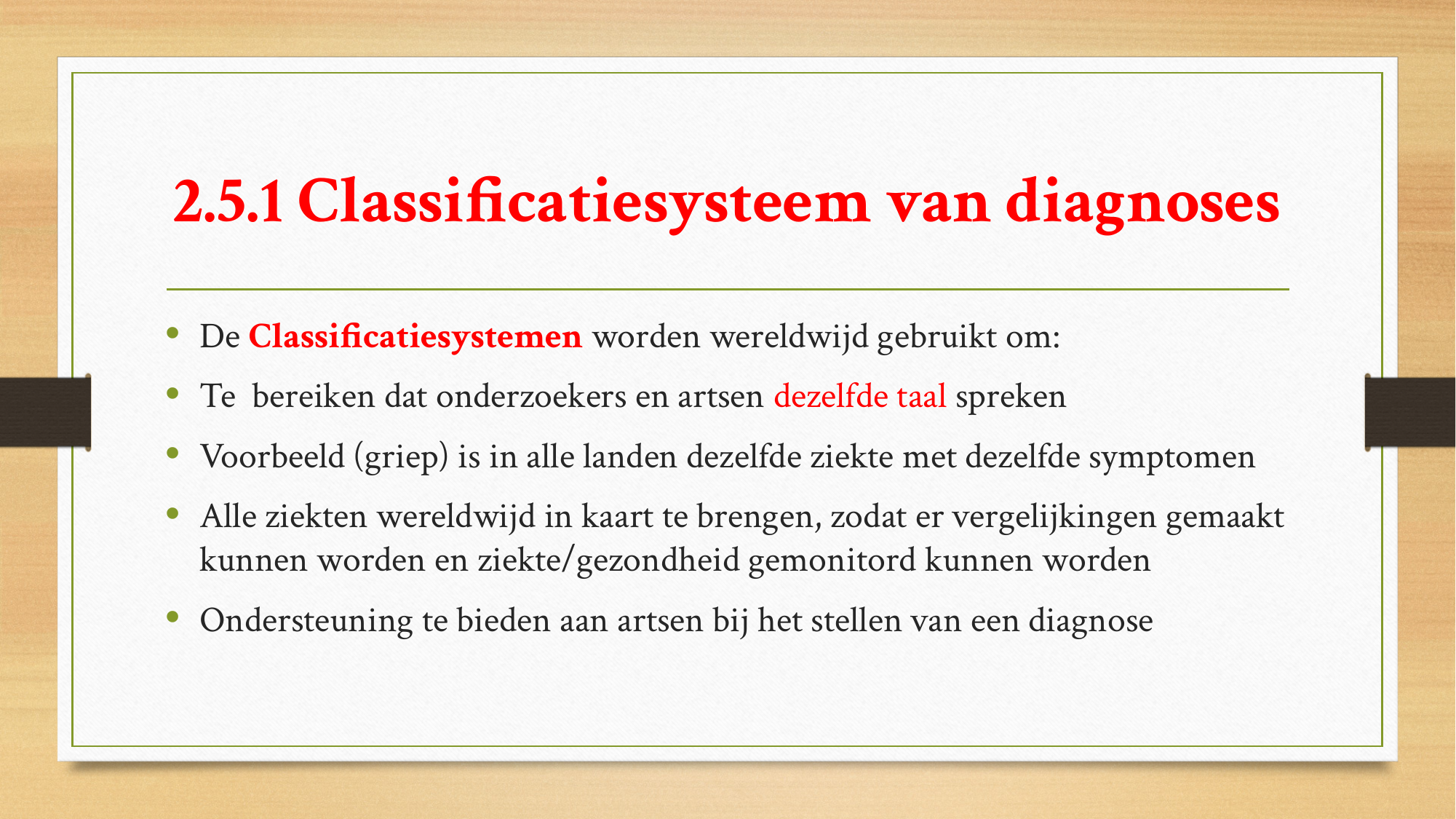

# 2.5.1 Classificatiesysteem van diagnoses
De Classificatiesystemen worden wereldwijd gebruikt om:
Te  bereiken dat onderzoekers en artsen dezelfde taal spreken
Voorbeeld (griep) is in alle landen dezelfde ziekte met dezelfde symptomen
Alle ziekten wereldwijd in kaart te brengen, zodat er vergelijkingen gemaakt kunnen worden en ziekte/gezondheid gemonitord kunnen worden
Ondersteuning te bieden aan artsen bij het stellen van een diagnose